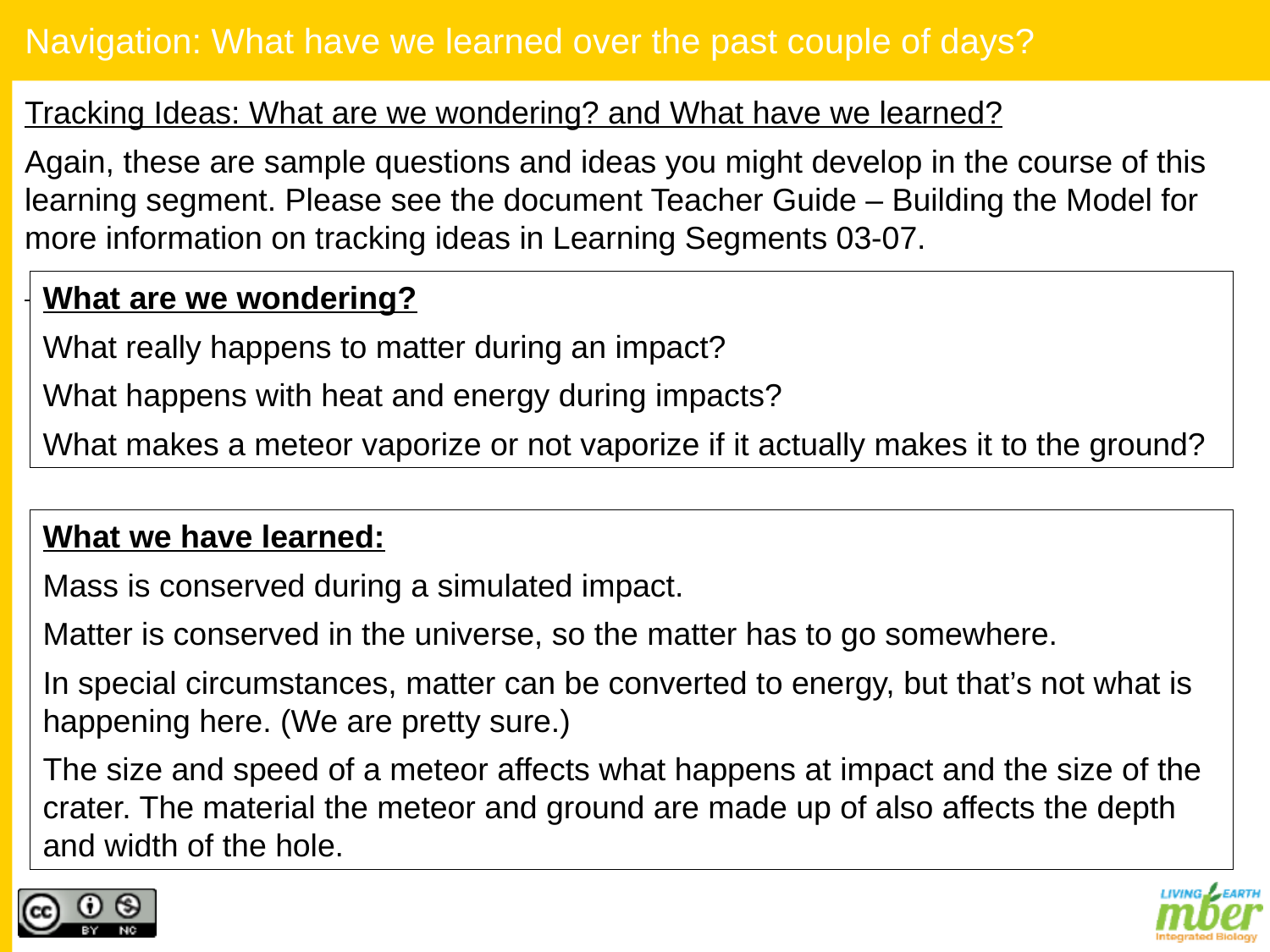

# Navigation: What have we learned over the past couple of days?
Tracking Ideas: What are we wondering? and What have we learned?
Again, these are sample questions and ideas you might develop in the course of this learning segment. Please see the document Teacher Guide – Building the Model for more information on tracking ideas in Learning Segments 03-07.

What are we wondering?
What really happens to matter during an impact?
What happens with heat and energy during impacts?
What makes a meteor vaporize or not vaporize if it actually makes it to the ground?
What we have learned:
Mass is conserved during a simulated impact.
Matter is conserved in the universe, so the matter has to go somewhere.
In special circumstances, matter can be converted to energy, but that’s not what is happening here. (We are pretty sure.)
The size and speed of a meteor affects what happens at impact and the size of the crater. The material the meteor and ground are made up of also affects the depth and width of the hole.